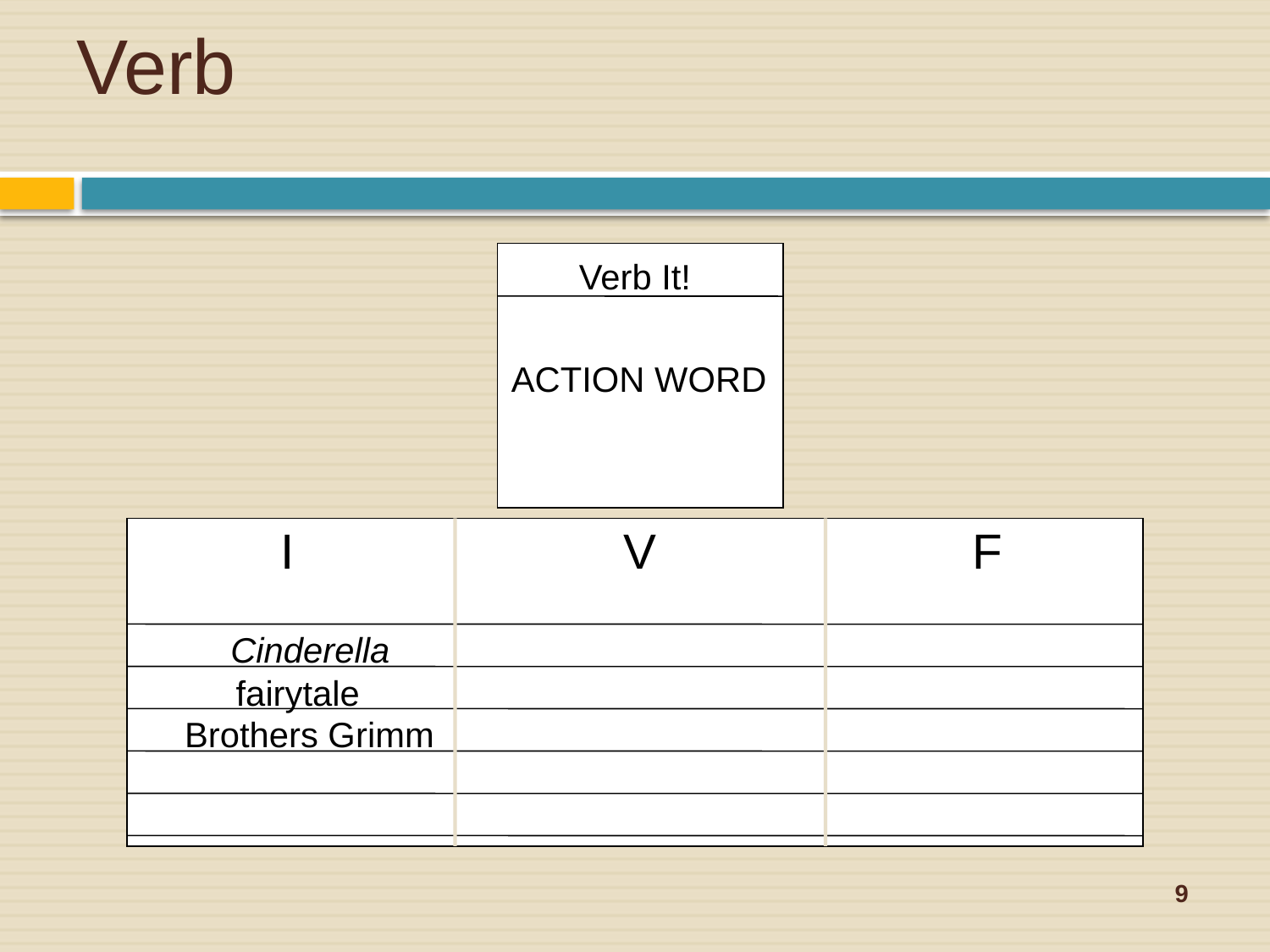

# Verb

Verb It!

ACTION WORD

I
V
F

Cinderella

fairytale

Brothers Grimm

9